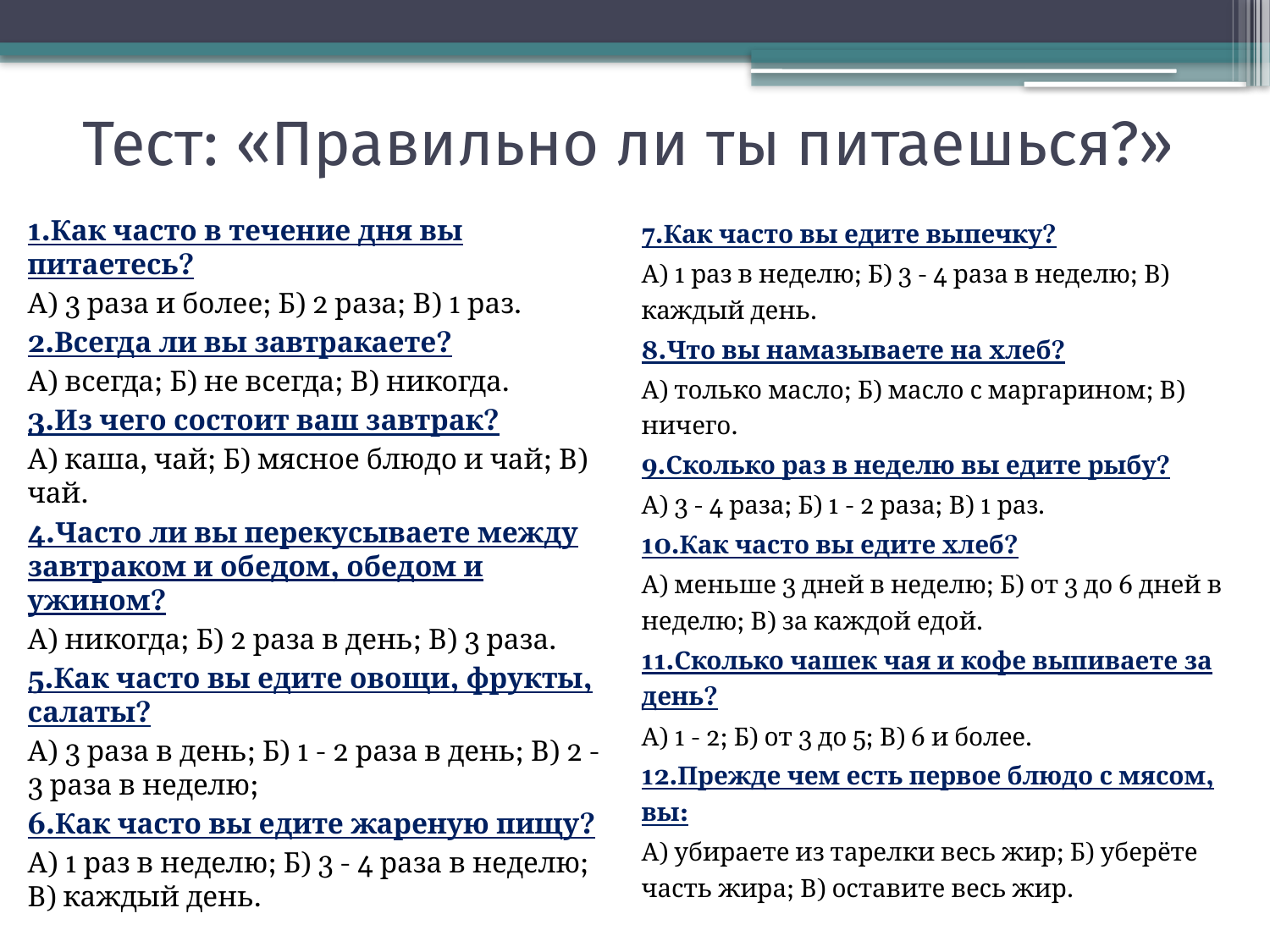

# Тест: «Правильно ли ты питаешься?»
1.Как часто в течение дня вы питаетесь?
А) 3 раза и более; Б) 2 раза; В) 1 раз.
2.Всегда ли вы завтракаете?
А) всегда; Б) не всегда; В) никогда.
3.Из чего состоит ваш завтрак?
А) каша, чай; Б) мясное блюдо и чай; В) чай.
4.Часто ли вы перекусываете между завтраком и обедом, обедом и ужином?
А) никогда; Б) 2 раза в день; В) 3 раза.
5.Как часто вы едите овощи, фрукты, салаты?
А) 3 раза в день; Б) 1 - 2 раза в день; В) 2 - 3 раза в неделю;
6.Как часто вы едите жареную пищу?
А) 1 раз в неделю; Б) 3 - 4 раза в неделю; В) каждый день.
7.Как часто вы едите выпечку?
А) 1 раз в неделю; Б) 3 - 4 раза в неделю; В) каждый день.
8.Что вы намазываете на хлеб?
А) только масло; Б) масло с маргарином; В) ничего.
9.Сколько раз в неделю вы едите рыбу?
А) 3 - 4 раза; Б) 1 - 2 раза; В) 1 раз.
10.Как часто вы едите хлеб?
А) меньше 3 дней в неделю; Б) от 3 до 6 дней в неделю; В) за каждой едой.
11.Сколько чашек чая и кофе выпиваете за день?
А) 1 - 2; Б) от 3 до 5; В) 6 и более.
12.Прежде чем есть первое блюдо с мясом, вы:
А) убираете из тарелки весь жир; Б) уберёте часть жира; В) оставите весь жир.